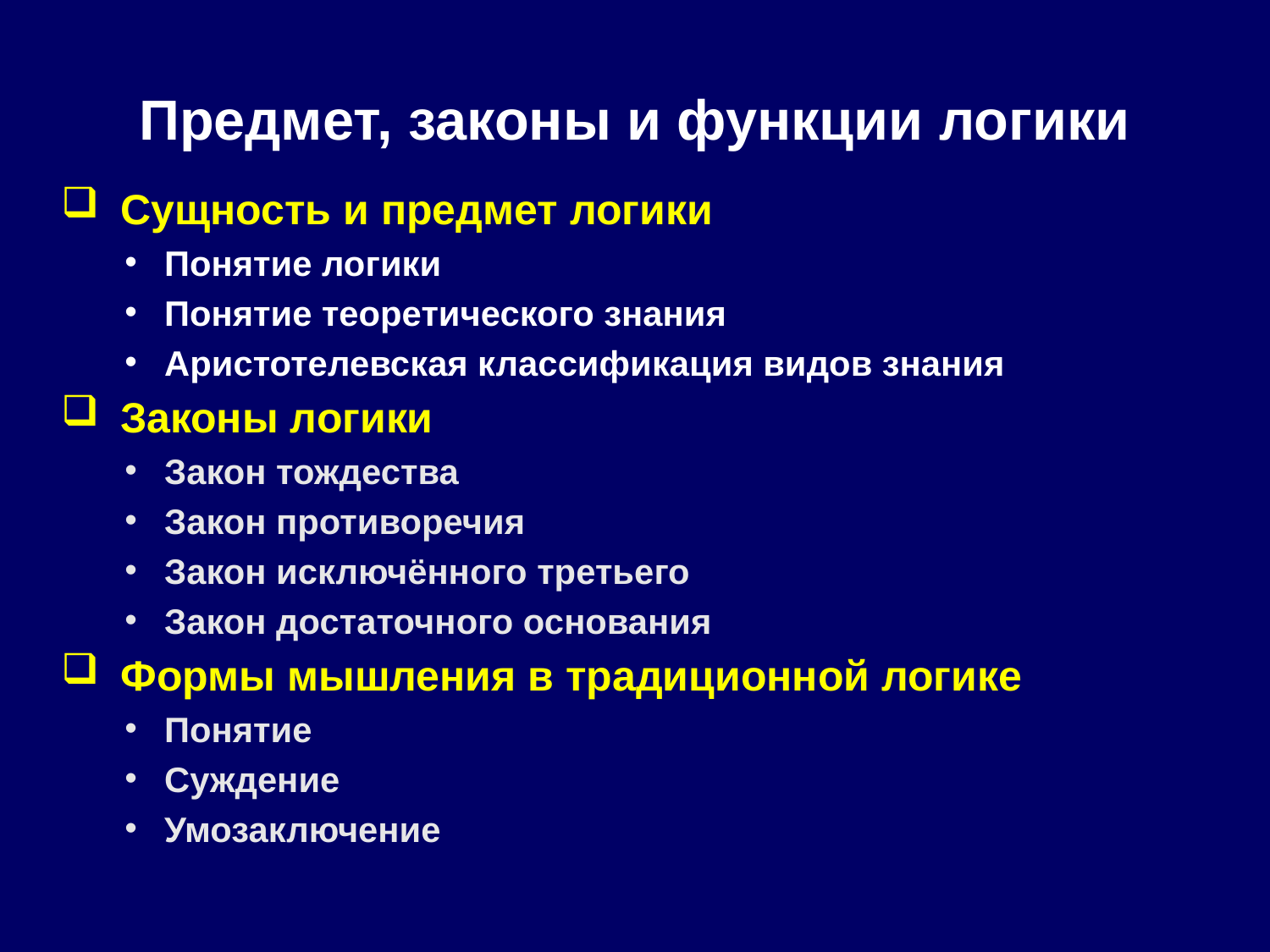

# Предмет, законы и функции логики
 Сущность и предмет логики
Понятие логики
Понятие теоретического знания
Аристотелевская классификация видов знания
 Законы логики
Закон тождества
Закон противоречия
Закон исключённого третьего
Закон достаточного основания
 Формы мышления в традиционной логике
Понятие
Суждение
Умозаключение